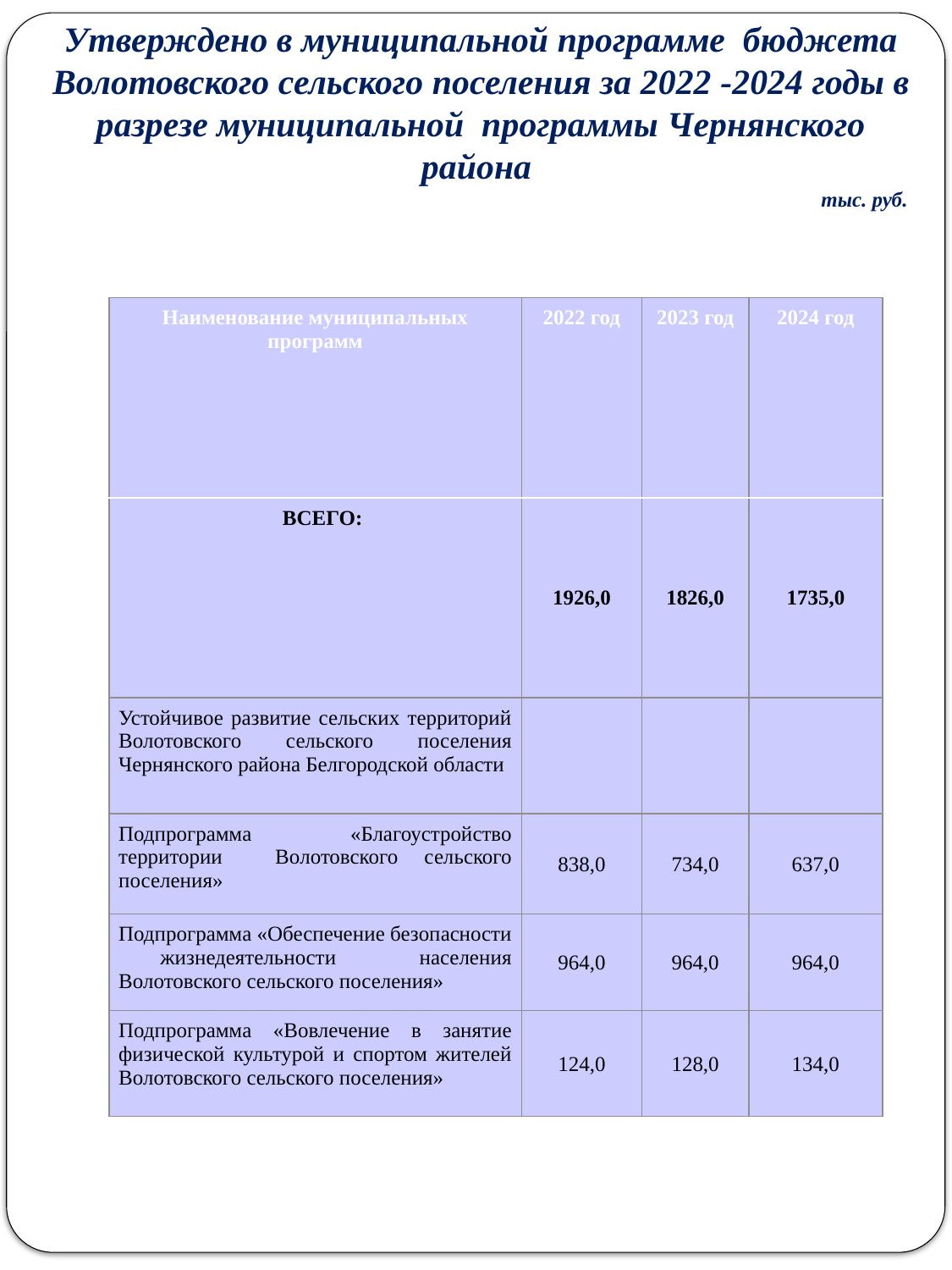

Утверждено в муниципальной программе  бюджета Волотовского сельского поселения за 2022 -2024 годы в разрезе муниципальной  программы Чернянского района
                                                                                                                                                 тыс. руб.
| Наименование муниципальных программ | 2022 год | 2023 год | 2024 год |
| --- | --- | --- | --- |
| ВСЕГО: | 1926,0 | 1826,0 | 1735,0 |
| Устойчивое развитие сельских территорий Волотовского сельского поселения Чернянского района Белгородской области |  |  |  |
| Подпрограмма «Благоустройство территории Волотовского сельского поселения» | 838,0 | 734,0 | 637,0 |
| Подпрограмма «Обеспечение безопасности жизнедеятельности населения Волотовского сельского поселения» | 964,0 | 964,0 | 964,0 |
| Подпрограмма «Вовлечение в занятие физической культурой и спортом жителей Волотовского сельского поселения» | 124,0 | 128,0 | 134,0 |